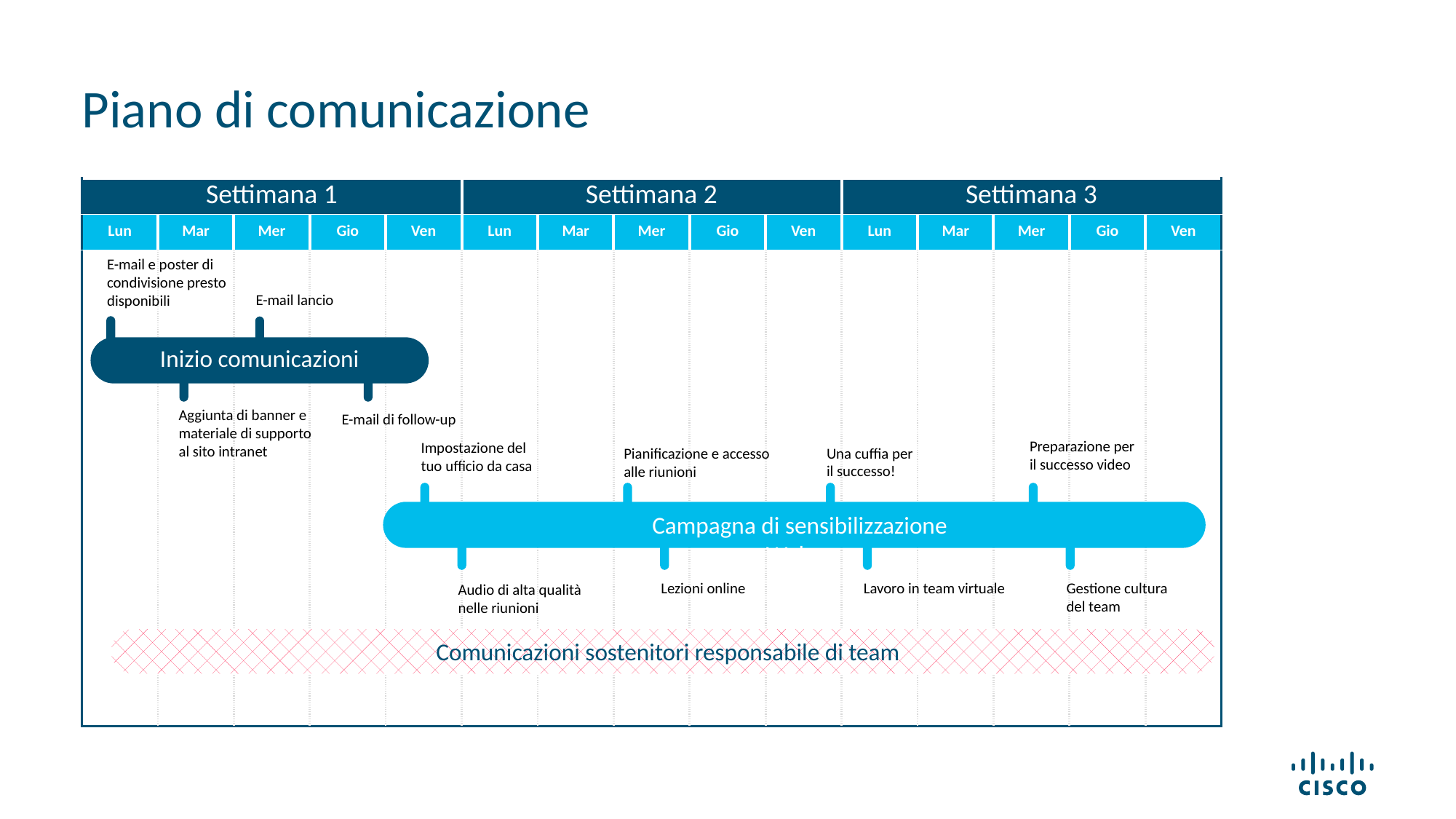

Piano di comunicazione
| Settimana 1 |  |  |  |  | Settimana 2 |  |  |  |  | Settimana 3 |  |  |  |  |
| --- | --- | --- | --- | --- | --- | --- | --- | --- | --- | --- | --- | --- | --- | --- |
| Lun | Mar | Mer | Gio | Ven | Lun | Mar | Mer | Gio | Ven | Lun | Mar | Mer | Gio | Ven |
|  |  |  |  |  |  |  |  |  |  |  |  |  |  |  |
E-mail e poster di condivisione presto disponibili
E-mail lancio

Inizio comunicazioni

Aggiunta di banner e materiale di supporto
al sito intranet
E-mail di follow-up
Preparazione per
il successo video
Impostazione del
tuo ufficio da casa

Una cuffia per
il successo!
Pianificazione e accesso alle riunioni

Campagna di sensibilizzazione Webex
Gestione cultura
del team
Lavoro in team virtuale
Lezioni online
Audio di alta qualità nelle riunioni

Comunicazioni sostenitori responsabile di team